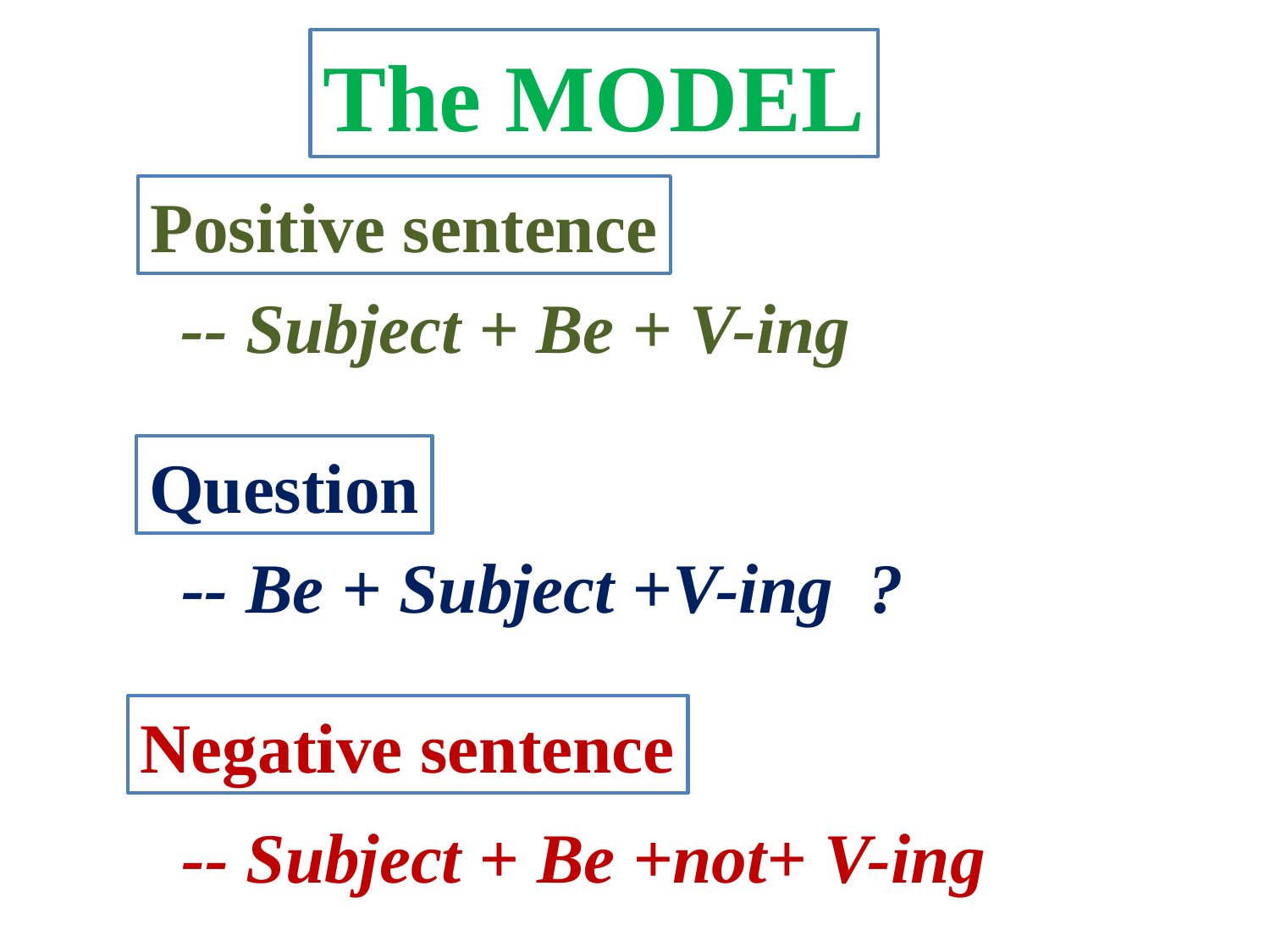

The MODEL
Positive sentence
-- Subject + Be + V-ing
Question
-- Be + Subject +V-ing  ?

Negative sentence
-- Subject + Be +not+ V-ing